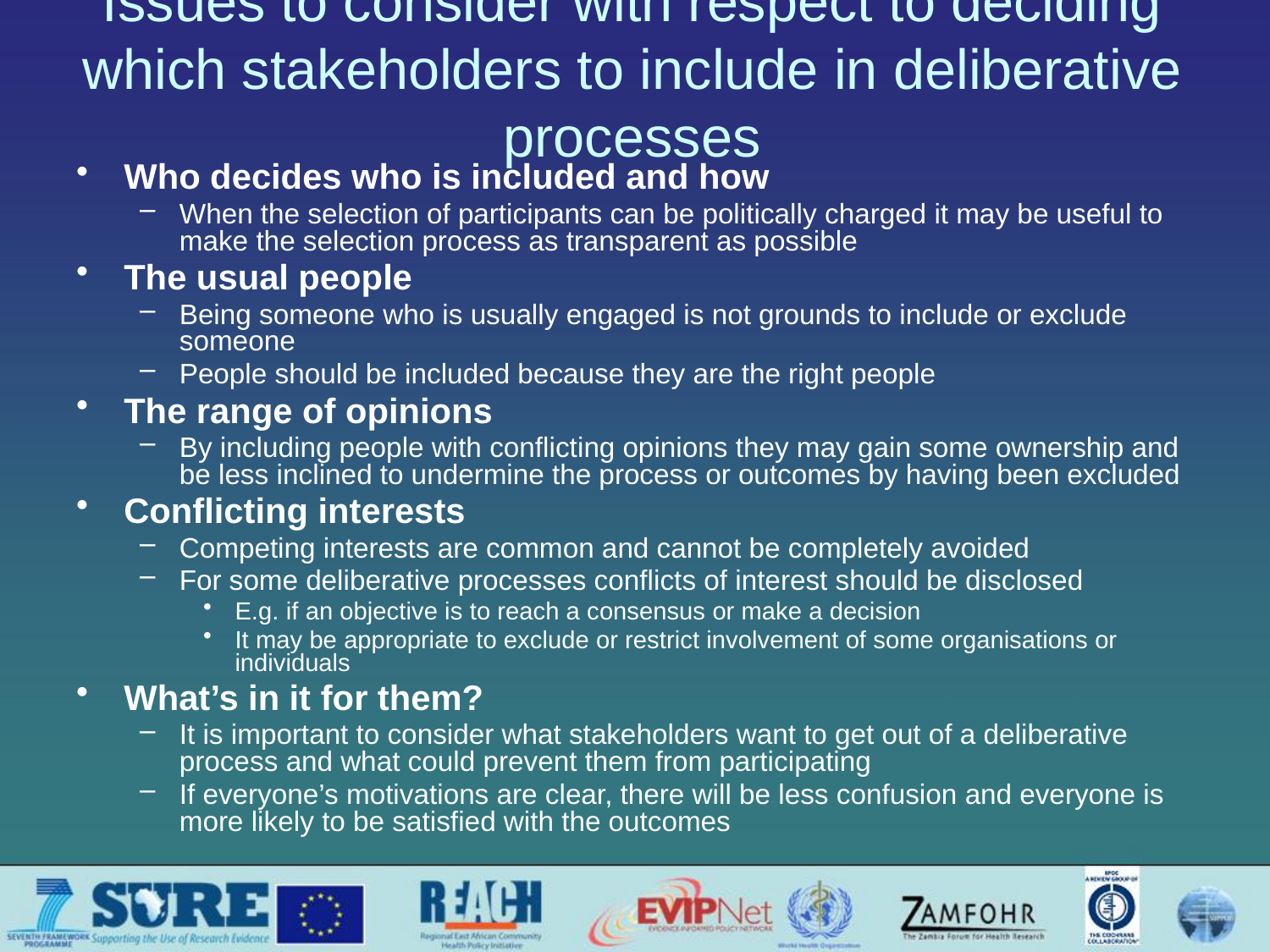

# Issues to consider with respect to deciding which stakeholders to include in deliberative processes
Who decides who is included and how
When the selection of participants can be politically charged it may be useful to make the selection process as transparent as possible
The usual people
Being someone who is usually engaged is not grounds to include or exclude someone
People should be included because they are the right people
The range of opinions
By including people with conflicting opinions they may gain some ownership and be less inclined to undermine the process or outcomes by having been excluded
Conflicting interests
Competing interests are common and cannot be completely avoided
For some deliberative processes conflicts of interest should be disclosed
E.g. if an objective is to reach a consensus or make a decision
It may be appropriate to exclude or restrict involvement of some organisations or individuals
What’s in it for them?
It is important to consider what stakeholders want to get out of a deliberative process and what could prevent them from participating
If everyone’s motivations are clear, there will be less confusion and everyone is more likely to be satisfied with the outcomes